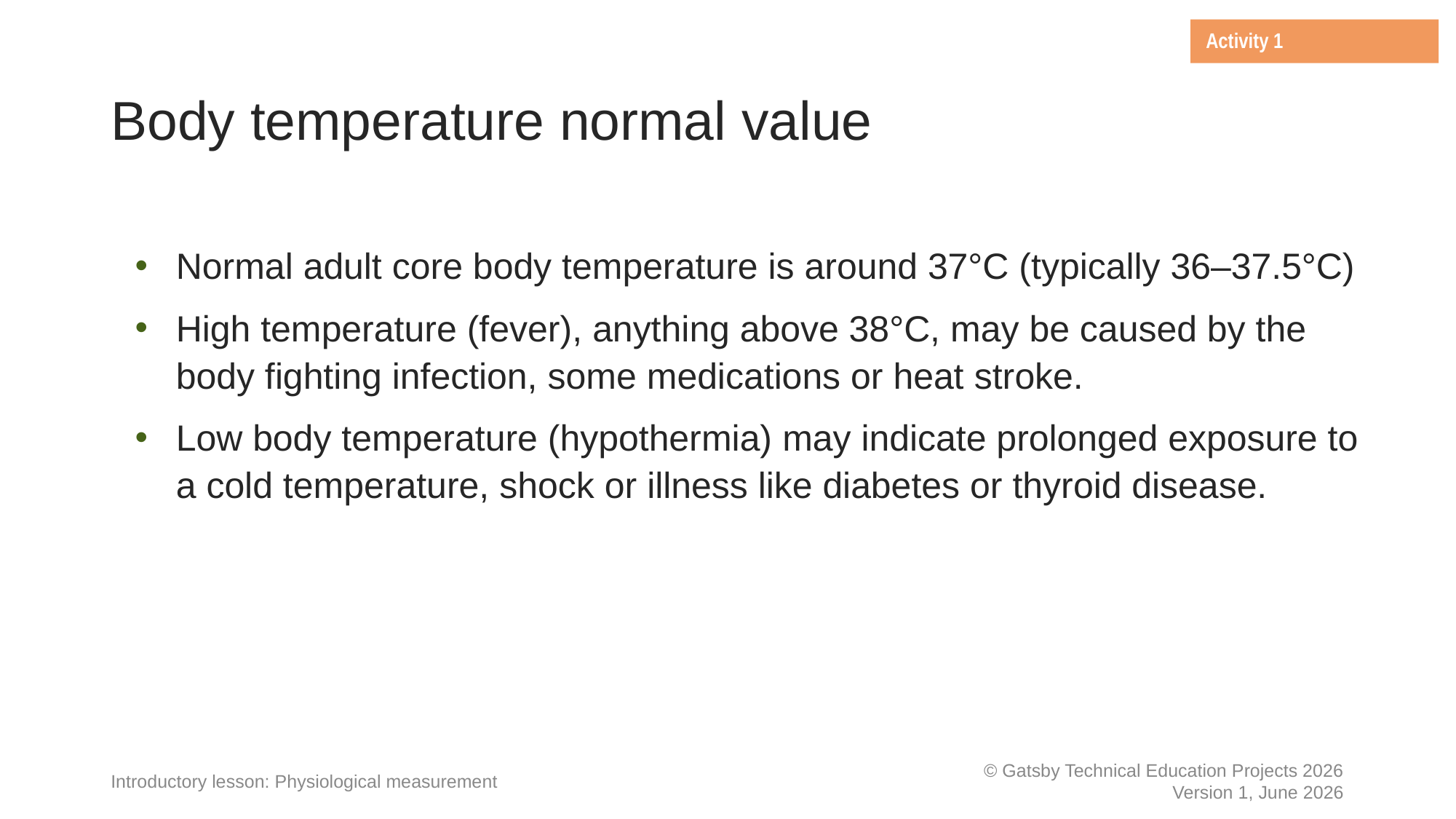

Activity 1
Body temperature normal value
Normal adult core body temperature is around 37°C (typically 36–37.5°C)
High temperature (fever), anything above 38°C, may be caused by the body fighting infection, some medications or heat stroke.
Low body temperature (hypothermia) may indicate prolonged exposure to a cold temperature, shock or illness like diabetes or thyroid disease.